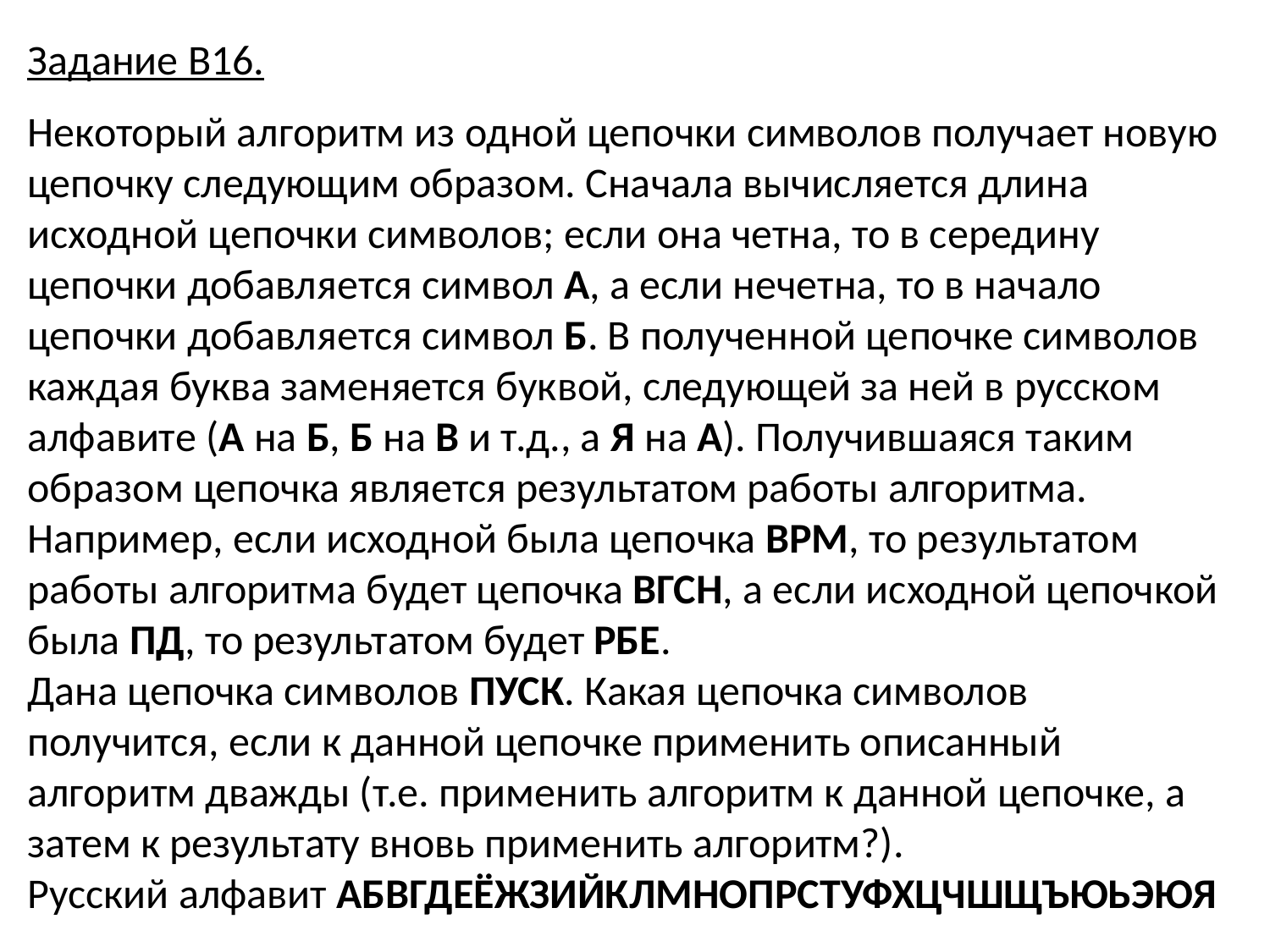

Задание В16.
Некоторый алгоритм из одной цепочки символов получает новую цепочку следующим образом. Сначала вычисляется длина исходной цепочки символов; если она четна, то в середину цепочки добавляется символ А, а если нечетна, то в начало цепочки добавляется символ Б. В полученной цепочке символов каждая буква заменяется буквой, следующей за ней в русском алфавите (А на Б, Б на В и т.д., а Я на А). Получившаяся таким образом цепочка является результатом работы алгоритма.
Например, если исходной была цепочка ВРМ, то результатом работы алгоритма будет цепочка ВГСН, а если исходной цепочкой была ПД, то результатом будет РБЕ.
Дана цепочка символов ПУСК. Какая цепочка символов получится, если к данной цепочке применить описанный алгоритм дважды (т.е. применить алгоритм к данной цепочке, а затем к результату вновь применить алгоритм?).
Русский алфавит АБВГДЕЁЖЗИЙКЛМНОПРСТУФХЦЧШЩЪЮЬЭЮЯ